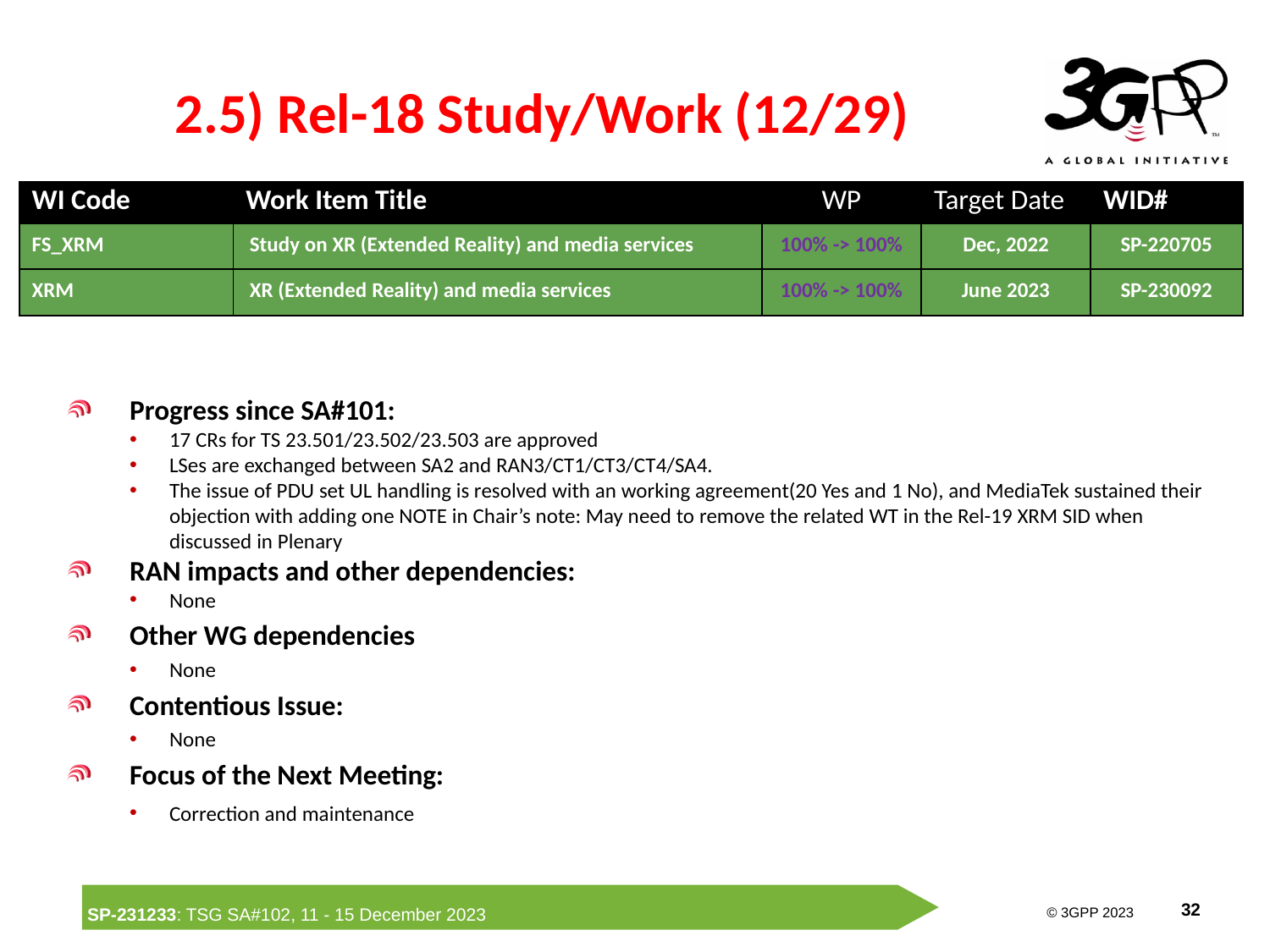

# 2.5) Rel-18 Study/Work (12/29)
| WI Code | Work Item Title | WP | Target Date | WID# |
| --- | --- | --- | --- | --- |
| FS\_XRM | Study on XR (Extended Reality) and media services | 100% -> 100% | Dec, 2022 | SP-220705 |
| XRM | XR (Extended Reality) and media services | 100% -> 100% | June 2023 | SP-230092 |
Progress since SA#101:
17 CRs for TS 23.501/23.502/23.503 are approved
LSes are exchanged between SA2 and RAN3/CT1/CT3/CT4/SA4.
The issue of PDU set UL handling is resolved with an working agreement(20 Yes and 1 No), and MediaTek sustained their objection with adding one NOTE in Chair’s note: May need to remove the related WT in the Rel-19 XRM SID when discussed in Plenary
RAN impacts and other dependencies:
None
Other WG dependencies
None
Contentious Issue:
None
Focus of the Next Meeting:
Correction and maintenance